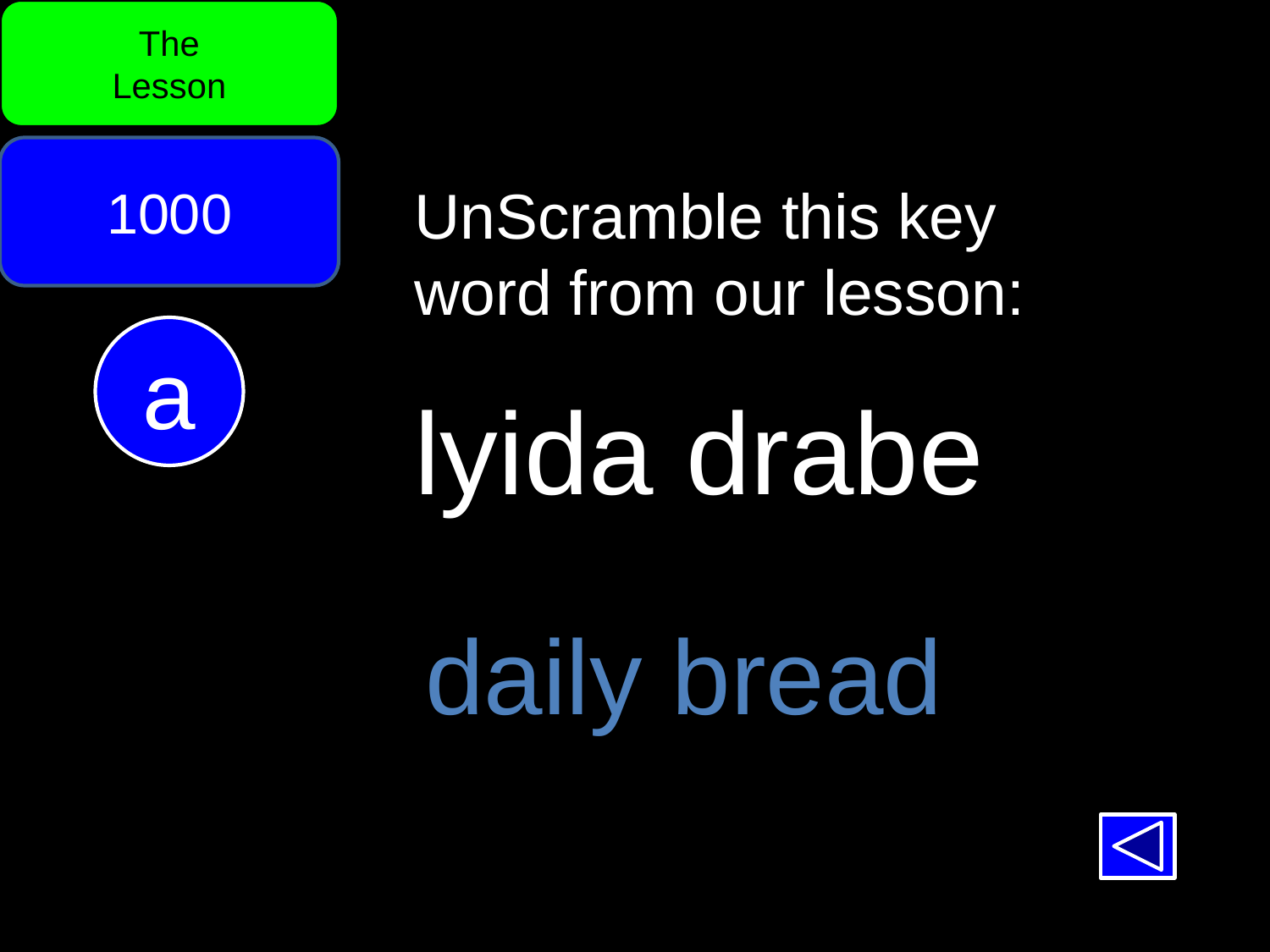

The
Lesson
1000
UnScramble this key
word from our lesson:

lyida drabe
a
daily bread